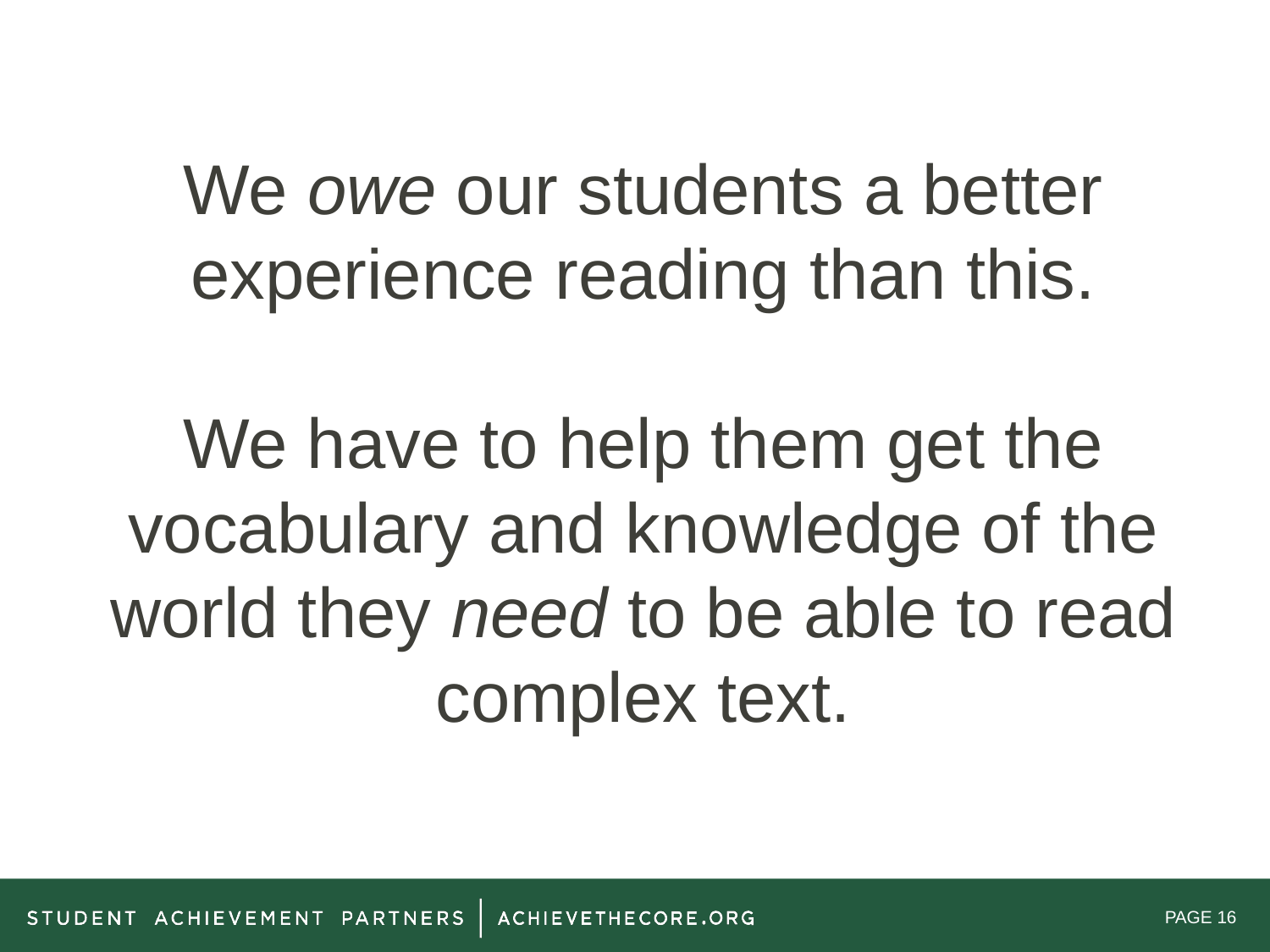

# We owe our students a better experience reading than this. We have to help them get the vocabulary and knowledge of the world they need to be able to read complex text.